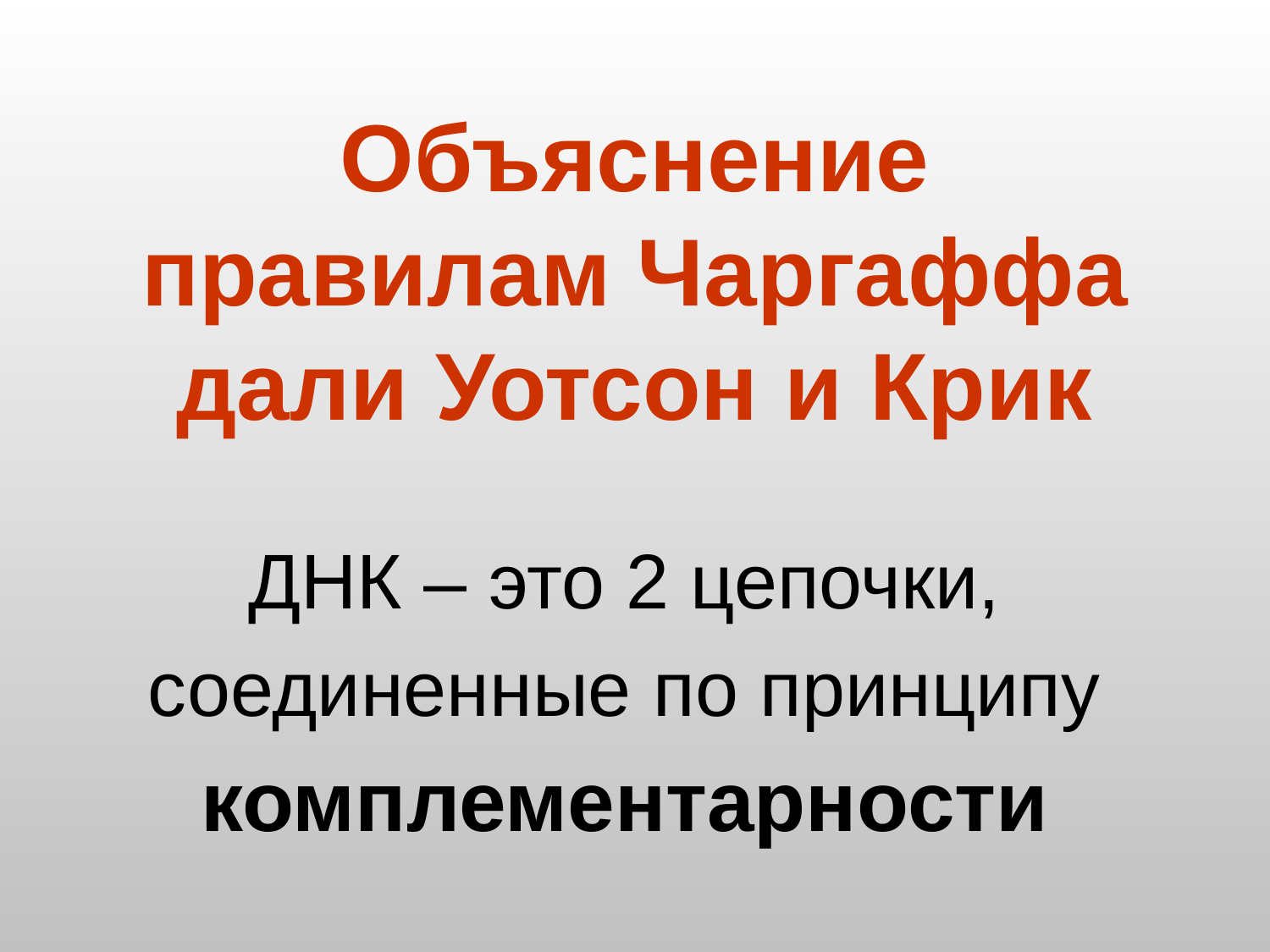

# Объяснение правилам Чаргаффа дали Уотсон и Крик
ДНК – это 2 цепочки, соединенные по принципу комплементарности